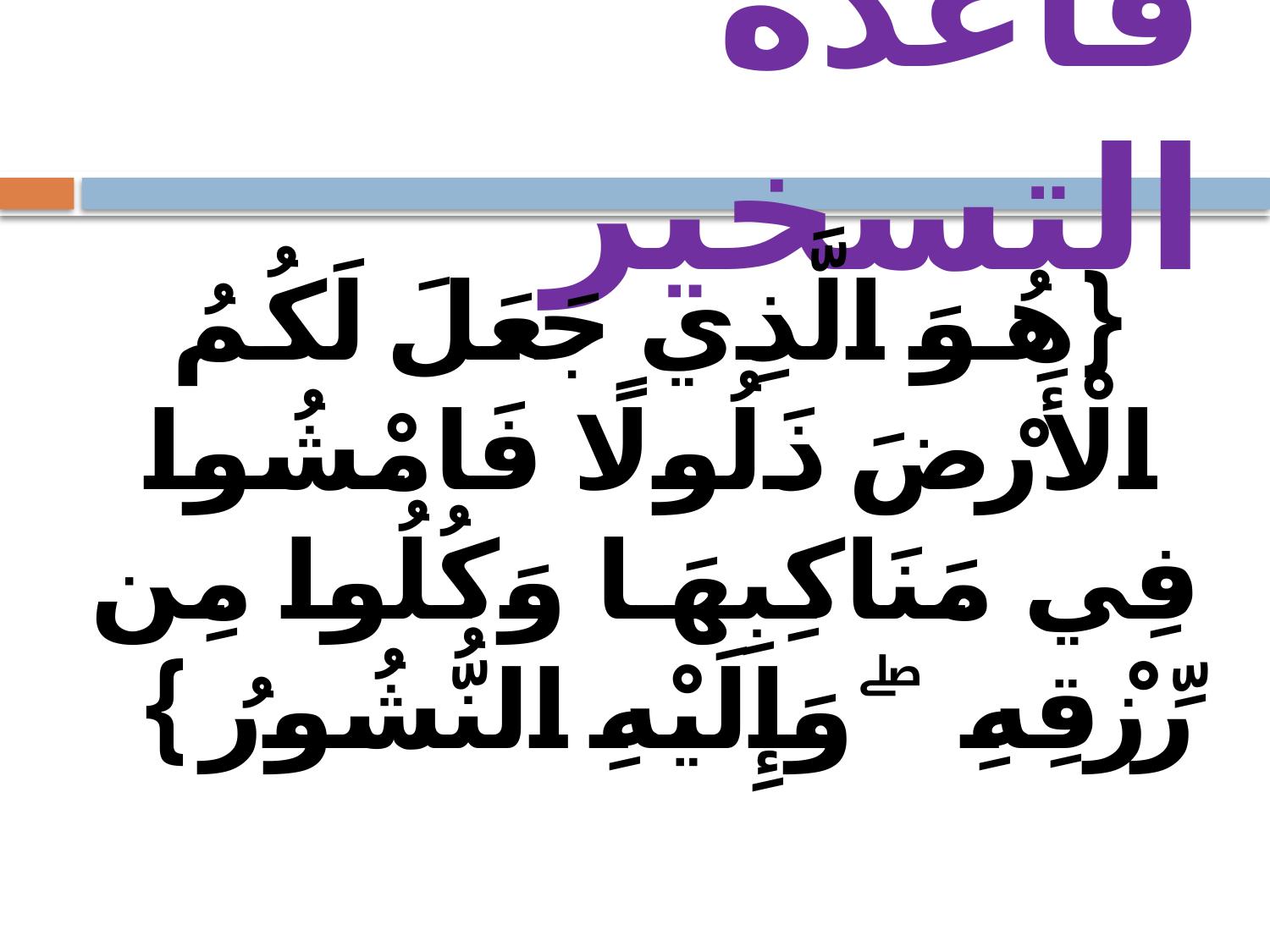

# قاعدة التسخير
{هُوَ الَّذِي جَعَلَ لَكُمُ الْأَرْضَ ذَلُولًا فَامْشُوا فِي مَنَاكِبِهَا وَكُلُوا مِن رِّزْقِهِ ۖ وَإِلَيْهِ النُّشُورُ }